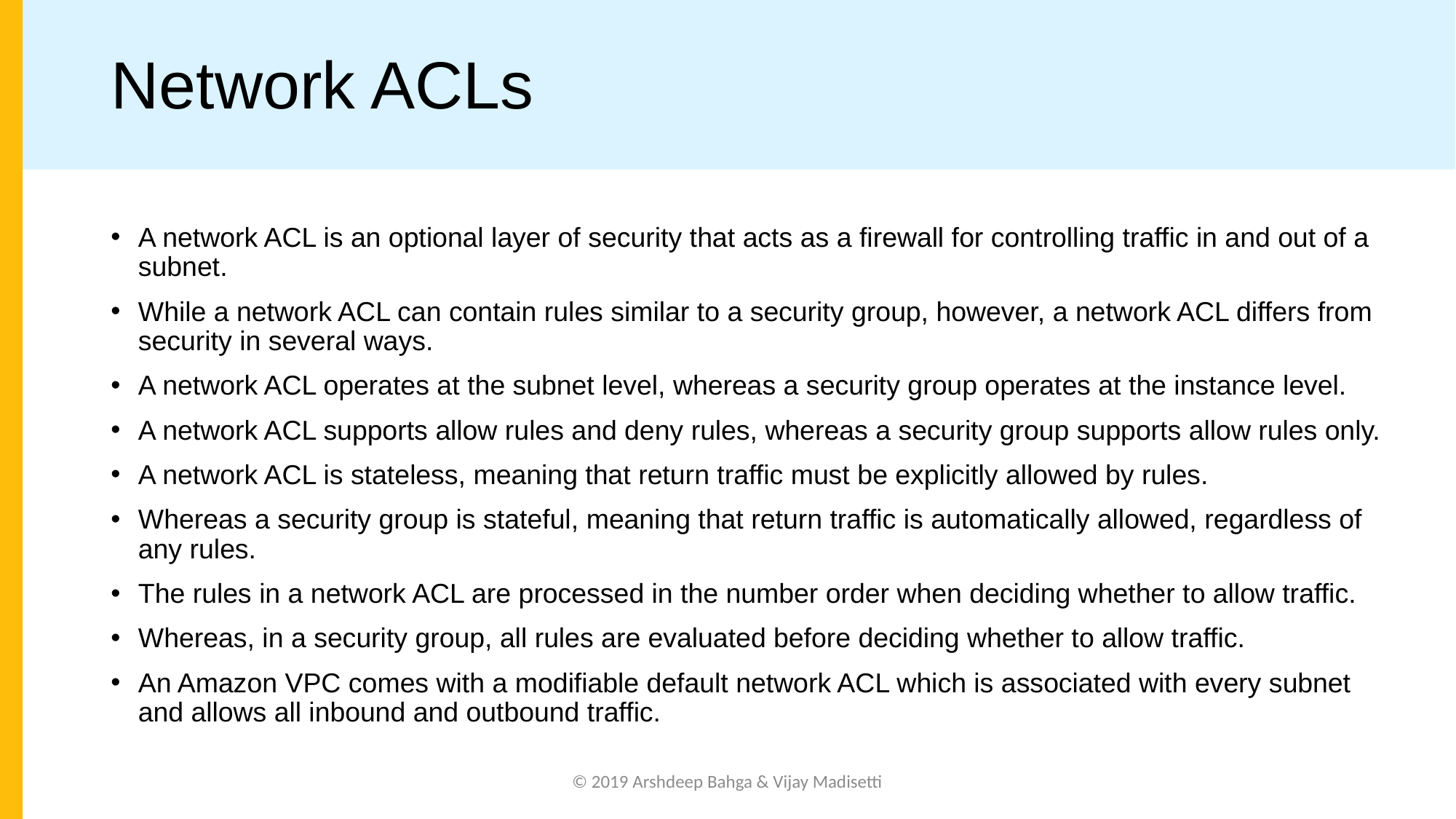

# Network ACLs
A network ACL is an optional layer of security that acts as a firewall for controlling traffic in and out of a subnet.
While a network ACL can contain rules similar to a security group, however, a network ACL differs from security in several ways.
A network ACL operates at the subnet level, whereas a security group operates at the instance level.
A network ACL supports allow rules and deny rules, whereas a security group supports allow rules only.
A network ACL is stateless, meaning that return traffic must be explicitly allowed by rules.
Whereas a security group is stateful, meaning that return traffic is automatically allowed, regardless of any rules.
The rules in a network ACL are processed in the number order when deciding whether to allow traffic.
Whereas, in a security group, all rules are evaluated before deciding whether to allow traffic.
An Amazon VPC comes with a modifiable default network ACL which is associated with every subnet and allows all inbound and outbound traffic.
© 2019 Arshdeep Bahga & Vijay Madisetti